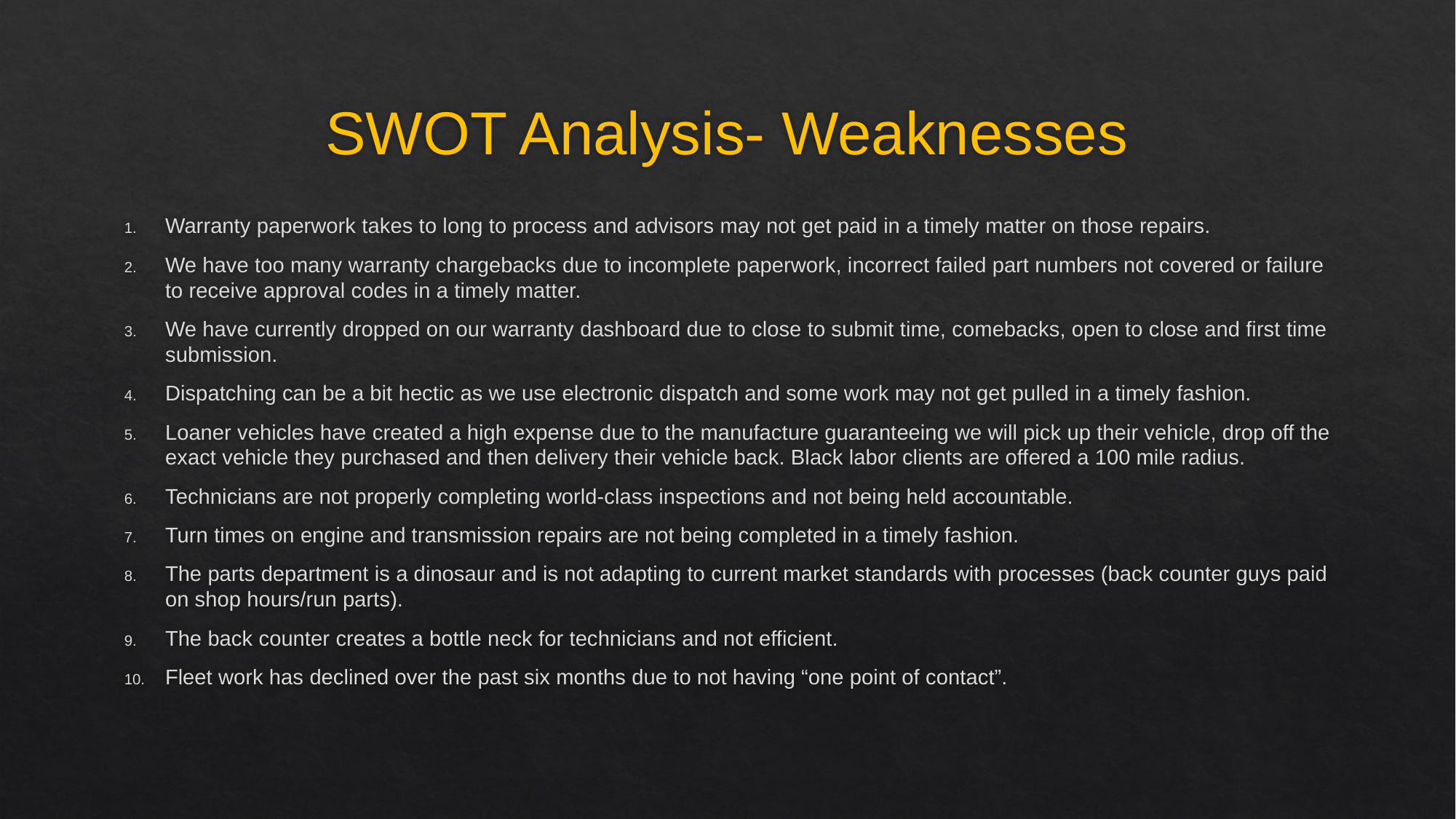

# SWOT Analysis- Weaknesses
Warranty paperwork takes to long to process and advisors may not get paid in a timely matter on those repairs.
We have too many warranty chargebacks due to incomplete paperwork, incorrect failed part numbers not covered or failure to receive approval codes in a timely matter.
We have currently dropped on our warranty dashboard due to close to submit time, comebacks, open to close and first time submission.
Dispatching can be a bit hectic as we use electronic dispatch and some work may not get pulled in a timely fashion.
Loaner vehicles have created a high expense due to the manufacture guaranteeing we will pick up their vehicle, drop off the exact vehicle they purchased and then delivery their vehicle back. Black labor clients are offered a 100 mile radius.
Technicians are not properly completing world-class inspections and not being held accountable.
Turn times on engine and transmission repairs are not being completed in a timely fashion.
The parts department is a dinosaur and is not adapting to current market standards with processes (back counter guys paid on shop hours/run parts).
The back counter creates a bottle neck for technicians and not efficient.
Fleet work has declined over the past six months due to not having “one point of contact”.